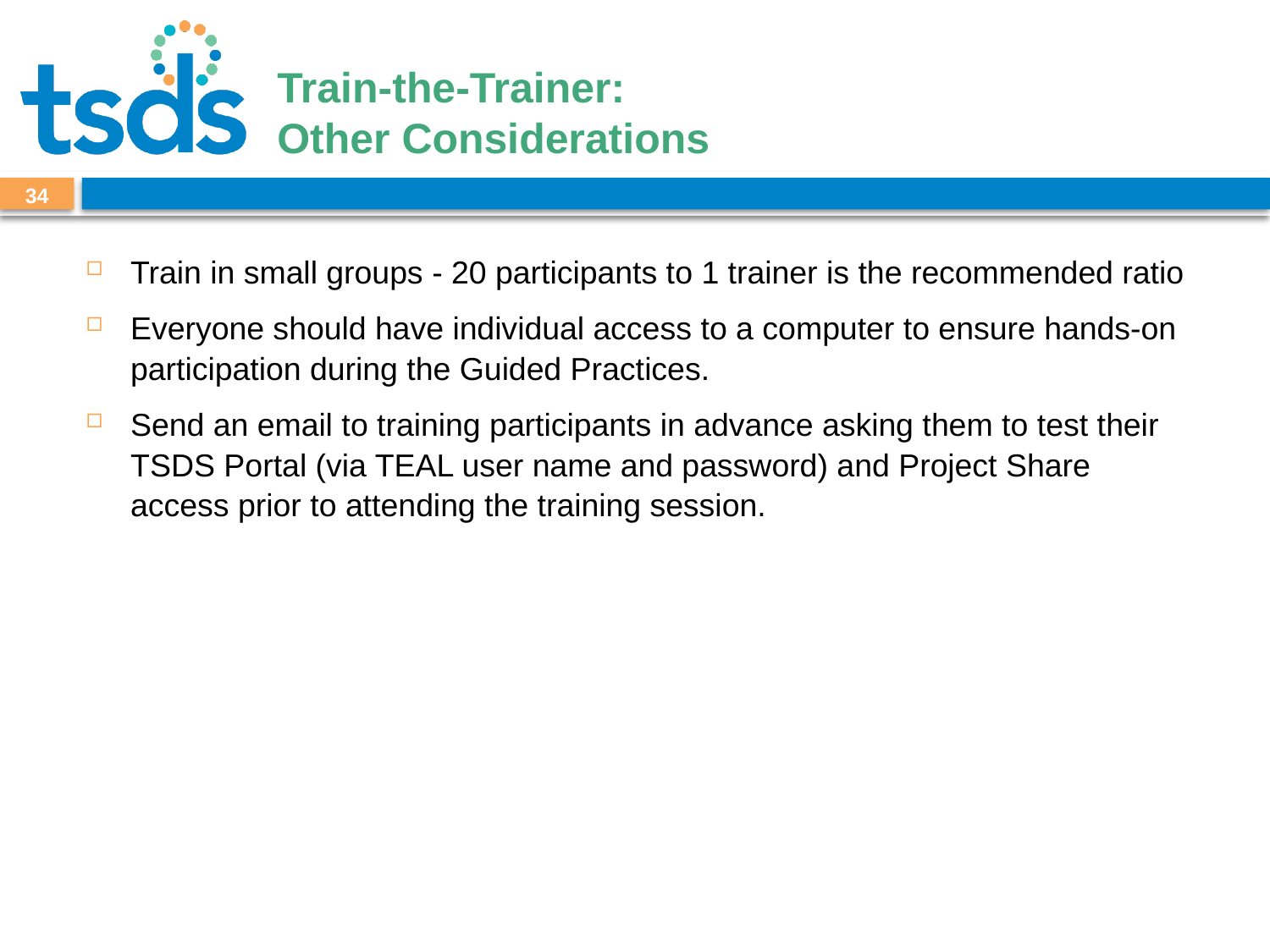

# Train-the-Trainer: Other Considerations
34
Train in small groups - 20 participants to 1 trainer is the recommended ratio
Everyone should have individual access to a computer to ensure hands-on participation during the Guided Practices.
Send an email to training participants in advance asking them to test their TSDS Portal (via TEAL user name and password) and Project Share access prior to attending the training session.